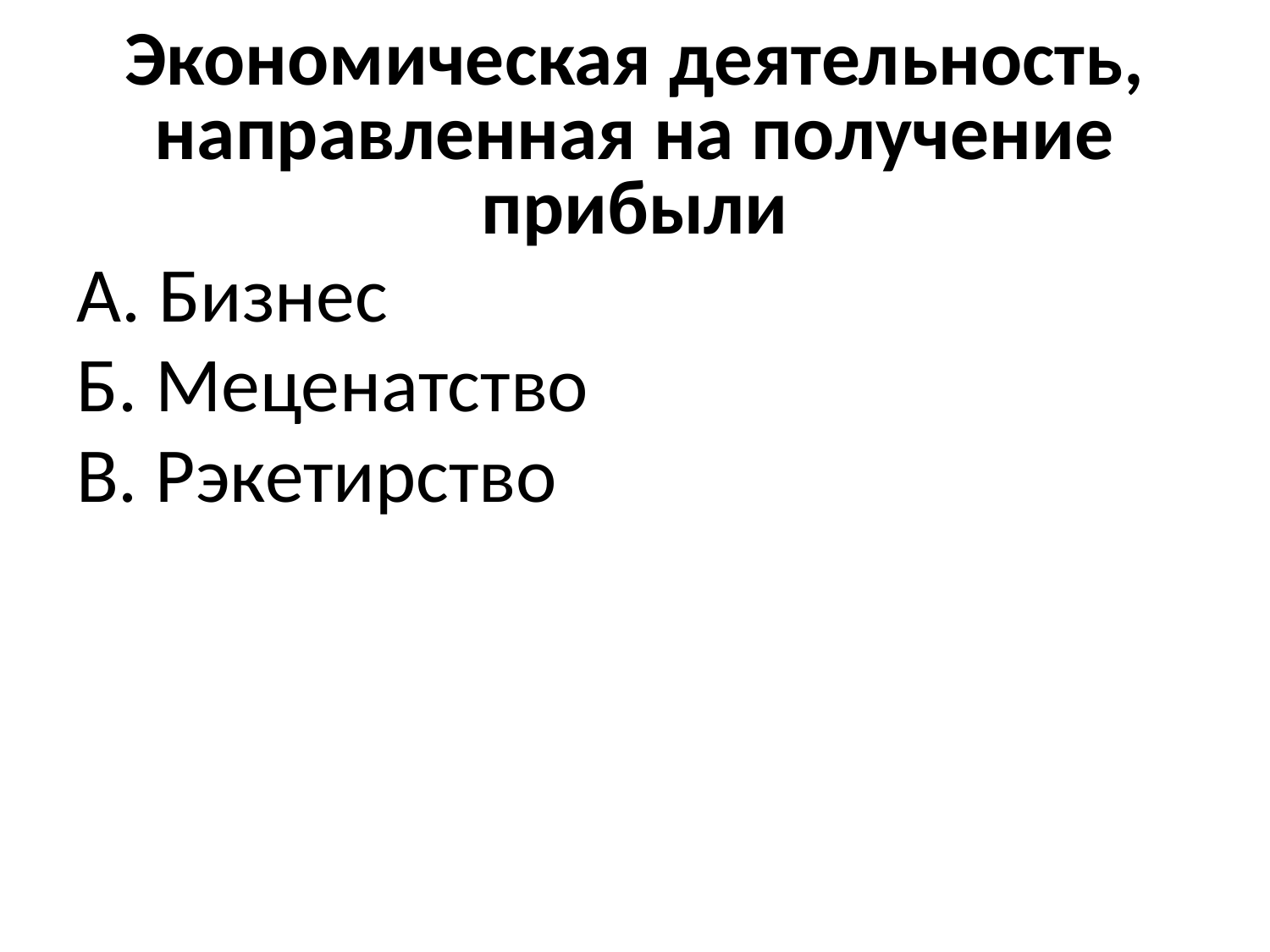

# Экономическая деятельность, направленная на получение прибыли
А. Бизнес
Б. Меценатство
В. Рэкетирство